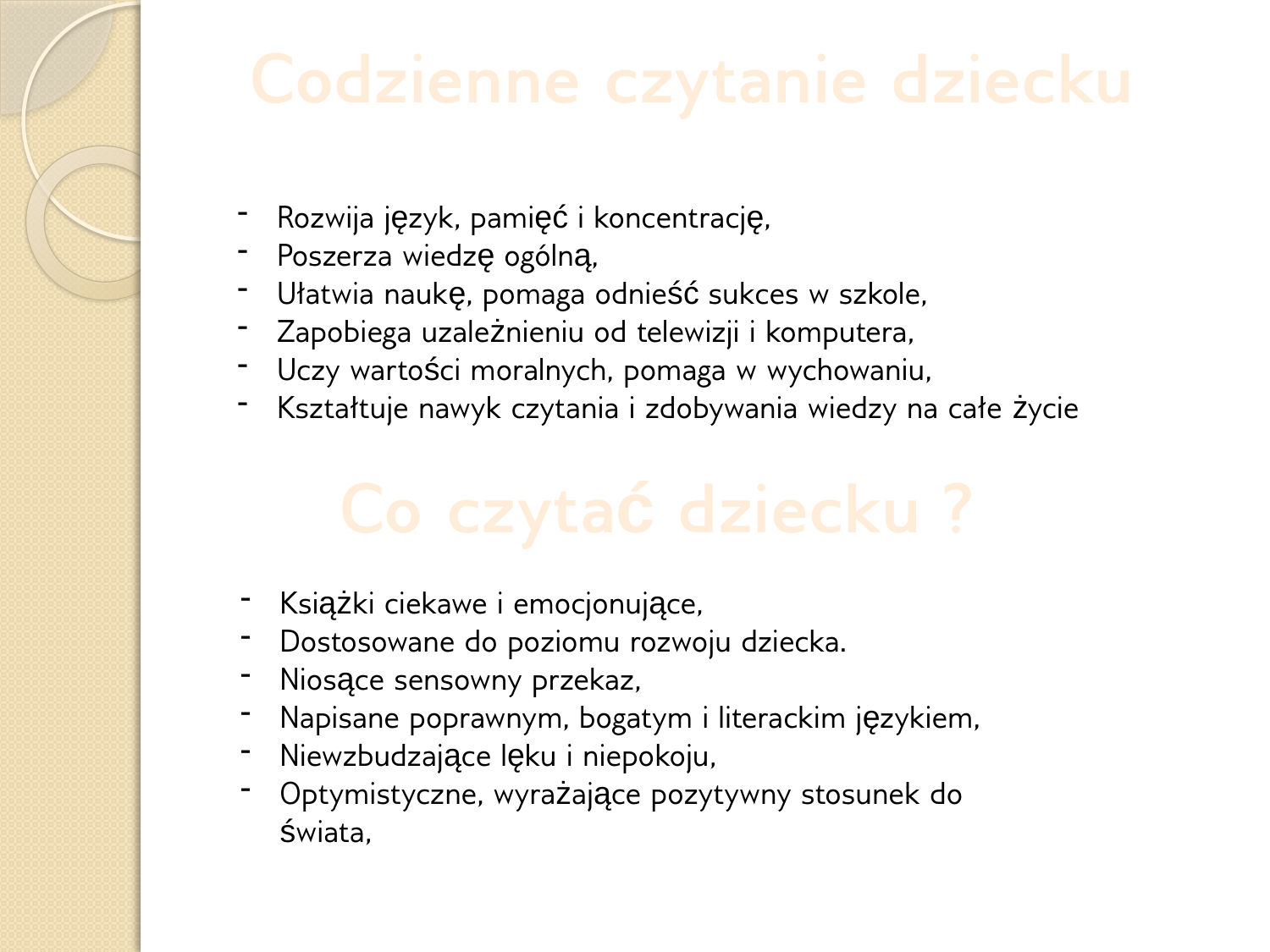

Codzienne czytanie dziecku
Rozwija język, pamięć i koncentrację,
Poszerza wiedzę ogólną,
Ułatwia naukę, pomaga odnieść sukces w szkole,
Zapobiega uzależnieniu od telewizji i komputera,
Uczy wartości moralnych, pomaga w wychowaniu,
Kształtuje nawyk czytania i zdobywania wiedzy na całe życie
Co czytać dziecku ?
Książki ciekawe i emocjonujące,
Dostosowane do poziomu rozwoju dziecka.
Niosące sensowny przekaz,
Napisane poprawnym, bogatym i literackim językiem,
Niewzbudzające lęku i niepokoju,
Optymistyczne, wyrażające pozytywny stosunek do świata,